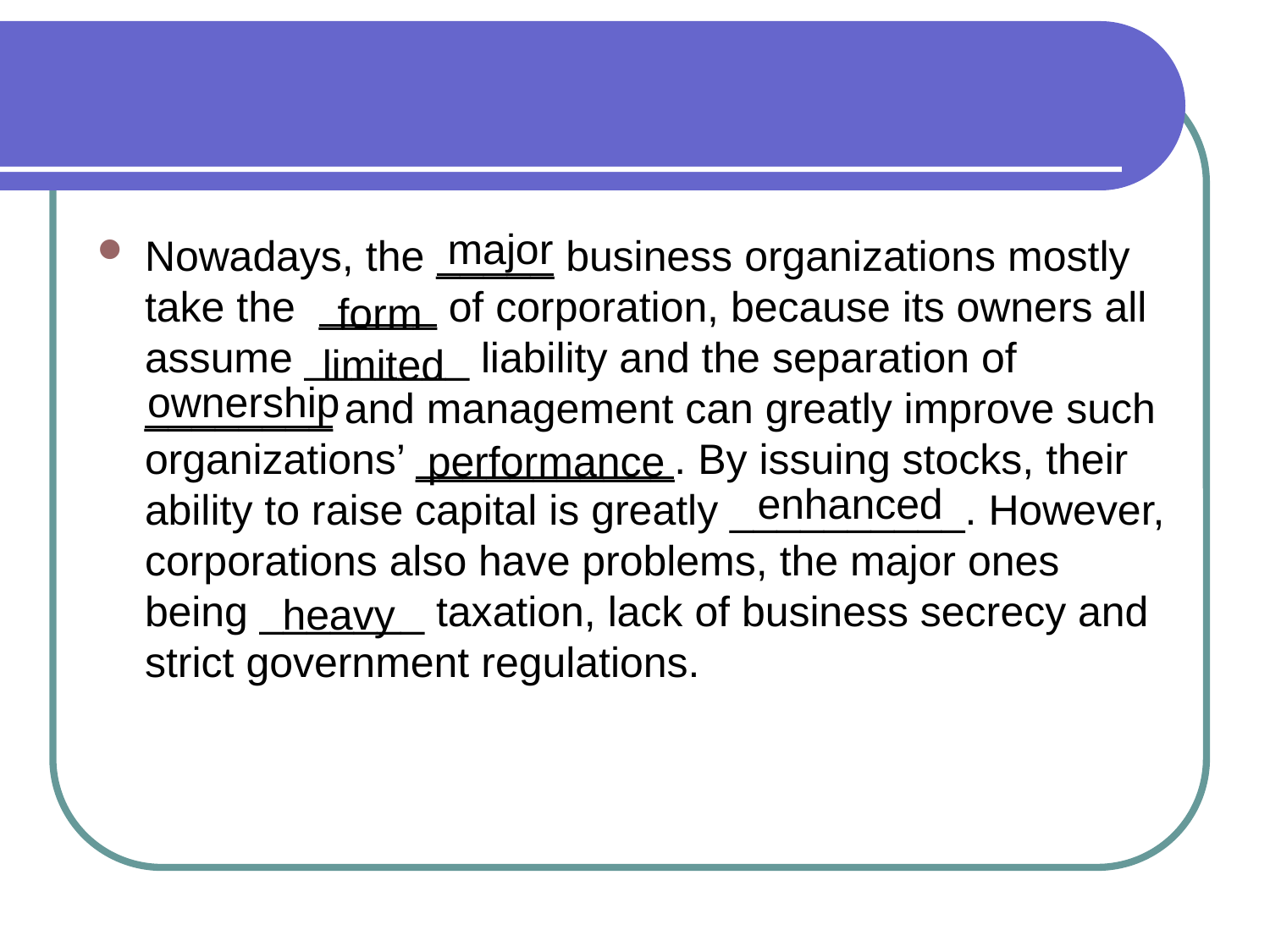

Nowadays, the _____ business organizations mostly take the  _____ of corporation, because its owners all assume _______ liability and the separation of ________ and management can greatly improve such organizations’ ___________. By issuing stocks, their ability to raise capital is greatly __________. However, corporations also have problems, the major ones being _______ taxation, lack of business secrecy and strict government regulations.

major
form
limited
ownership
performance
enhanced
heavy